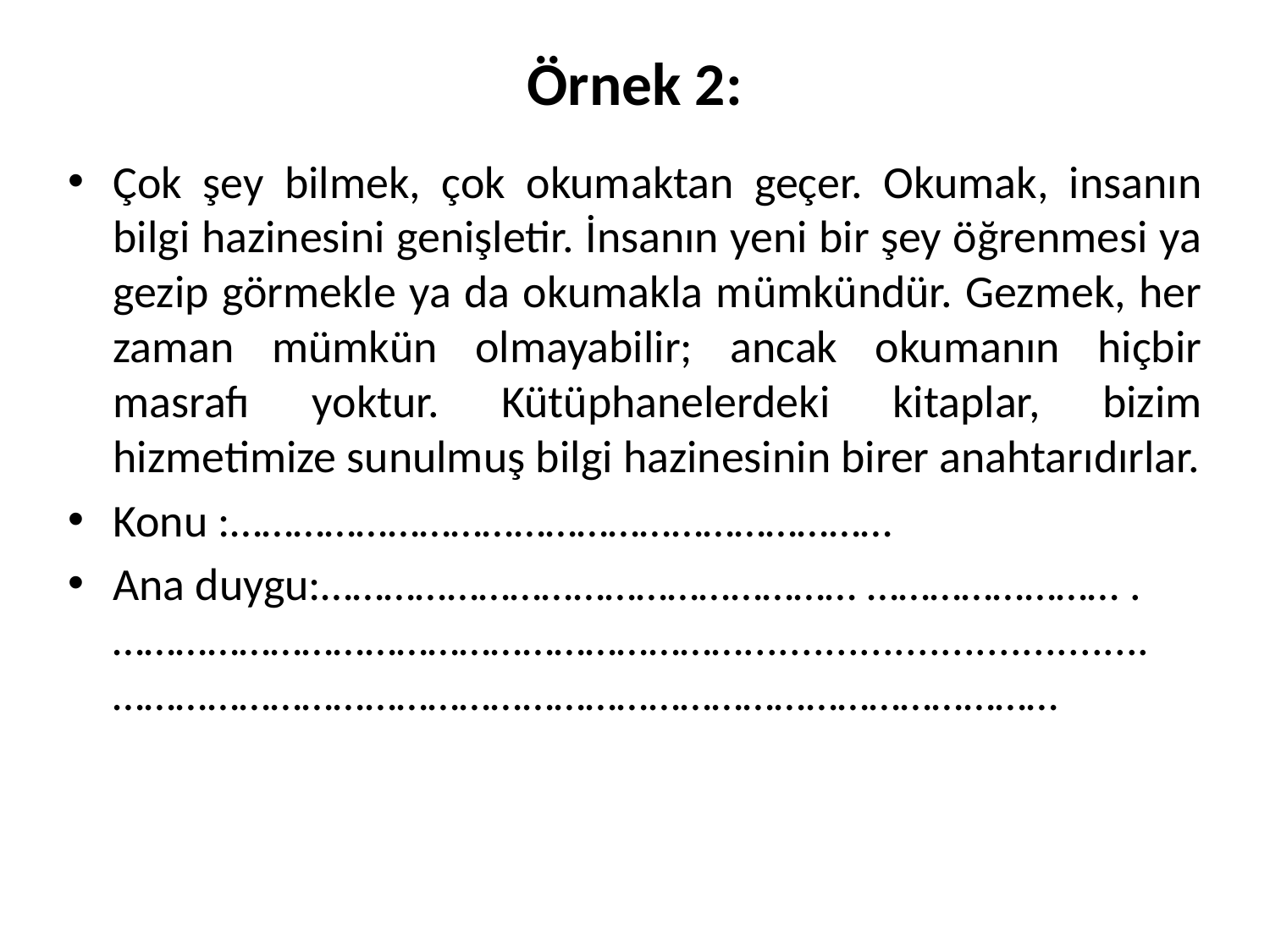

# Örnek 2:
Çok şey bilmek, çok okumaktan geçer. Okumak, insanın bilgi hazinesini genişletir. İnsanın yeni bir şey öğrenmesi ya gezip görmekle ya da okumakla mümkündür. Gezmek, her zaman mümkün olmayabilir; ancak okumanın hiçbir masrafı yoktur. Kütüphanelerdeki kitaplar, bizim hizmetimize sunulmuş bilgi hazinesinin birer anahtarıdırlar.
Konu :………………………………………………………
Ana duygu:…………………………………………… …………………… .……………………………………………………...................................………………………………………………………………………………